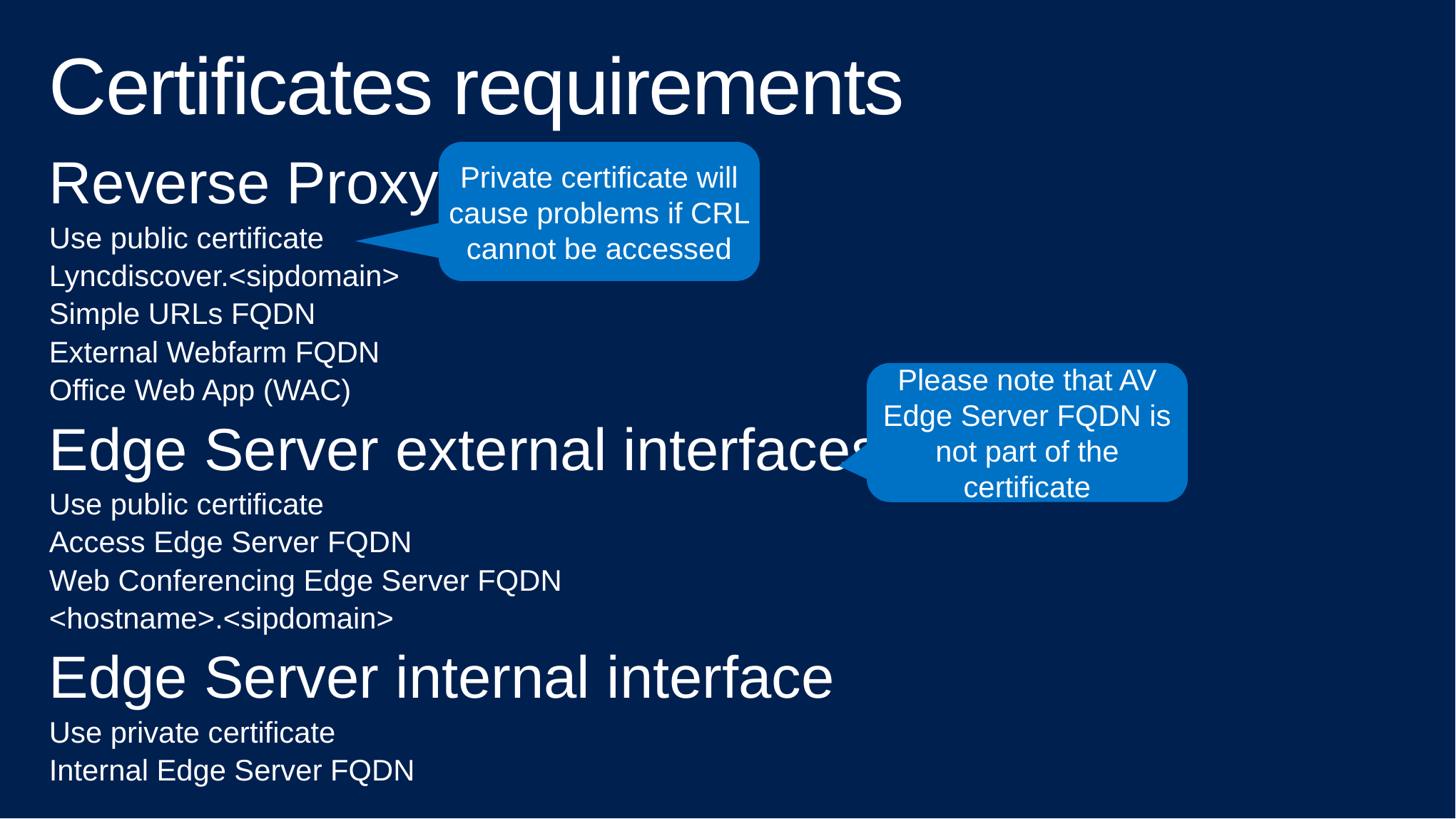

# Certificates requirements
Private certificate will cause problems if CRL cannot be accessed
Reverse Proxy
Use public certificate
Lyncdiscover.<sipdomain>
Simple URLs FQDN
External Webfarm FQDN
Office Web App (WAC)
Edge Server external interfaces
Use public certificate
Access Edge Server FQDN
Web Conferencing Edge Server FQDN
<hostname>.<sipdomain>
Edge Server internal interface
Use private certificate
Internal Edge Server FQDN

Please note that AV Edge Server FQDN is not part of the certificate